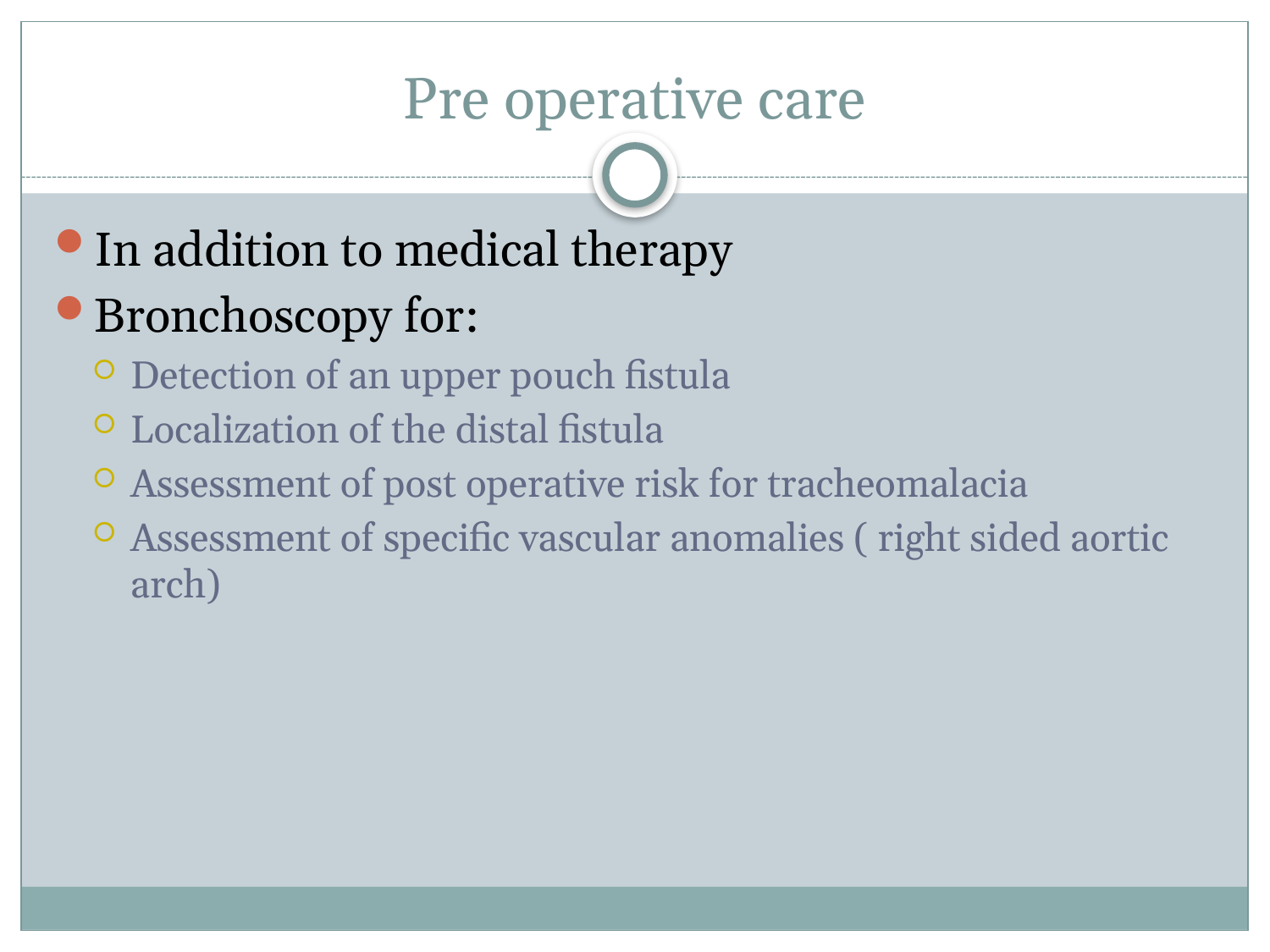

# Pre operative care
In addition to medical therapy
Bronchoscopy for:
Detection of an upper pouch fistula
Localization of the distal fistula
Assessment of post operative risk for tracheomalacia
Assessment of specific vascular anomalies ( right sided aortic arch)